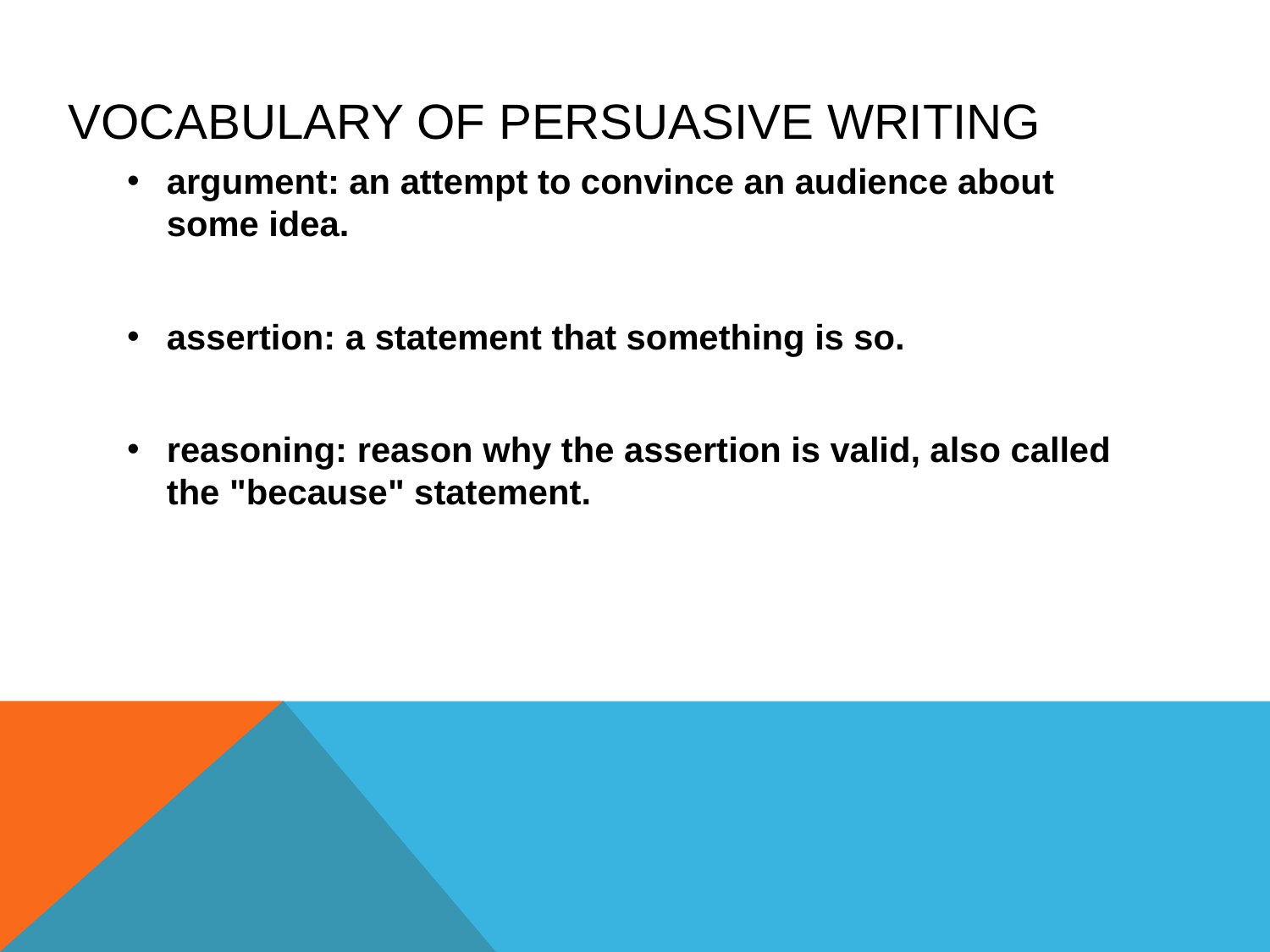

# Vocabulary of Persuasive Writing
argument: an attempt to convince an audience about some idea.

assertion: a statement that something is so.

reasoning: reason why the assertion is valid, also called the "because" statement.